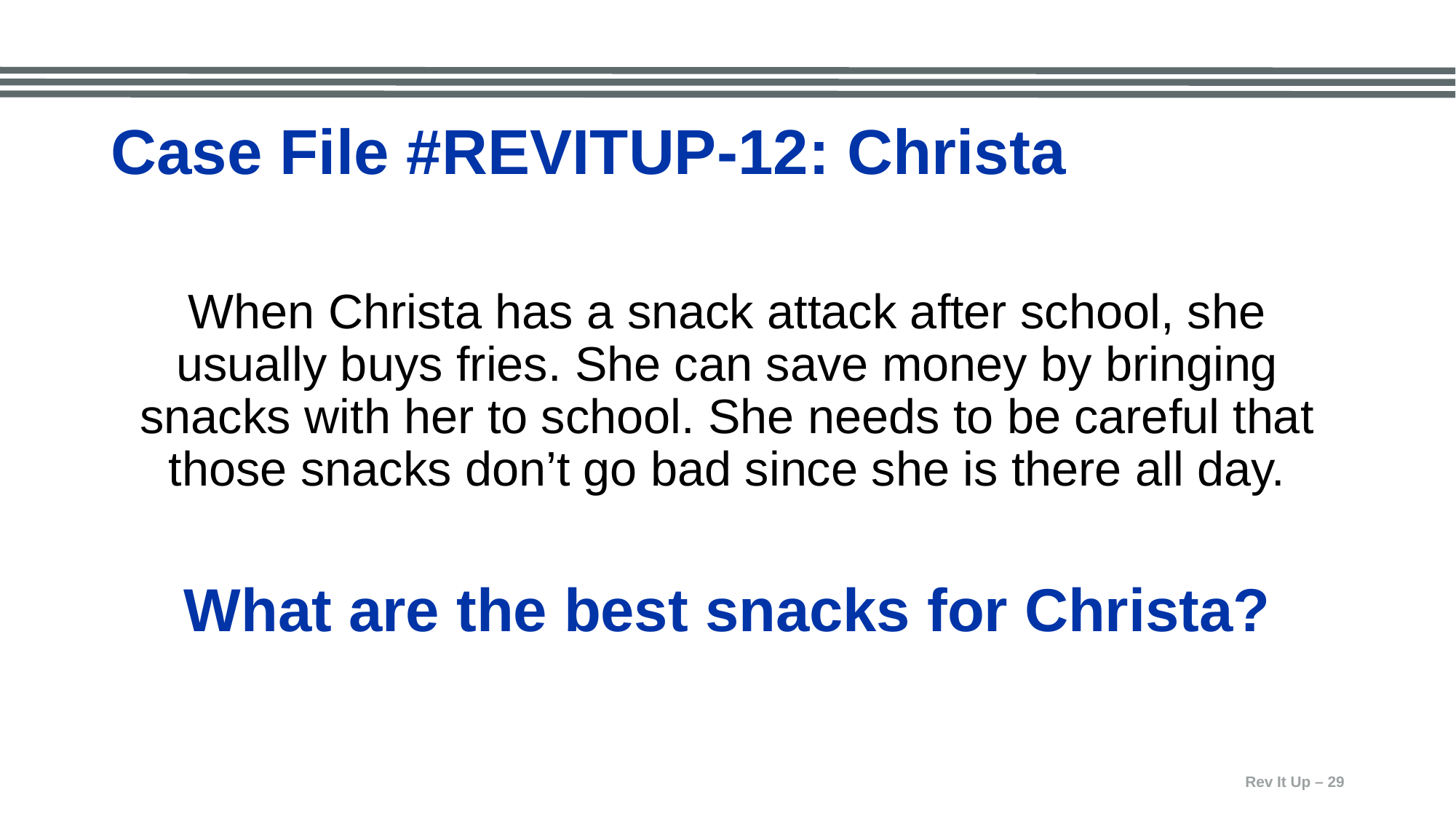

# Case File #REVITUP-12: Christa
When Christa has a snack attack after school, she usually buys fries. She can save money by bringing snacks with her to school. She needs to be careful that those snacks don’t go bad since she is there all day.

What are the best snacks for Christa?
Rev It Up – 29